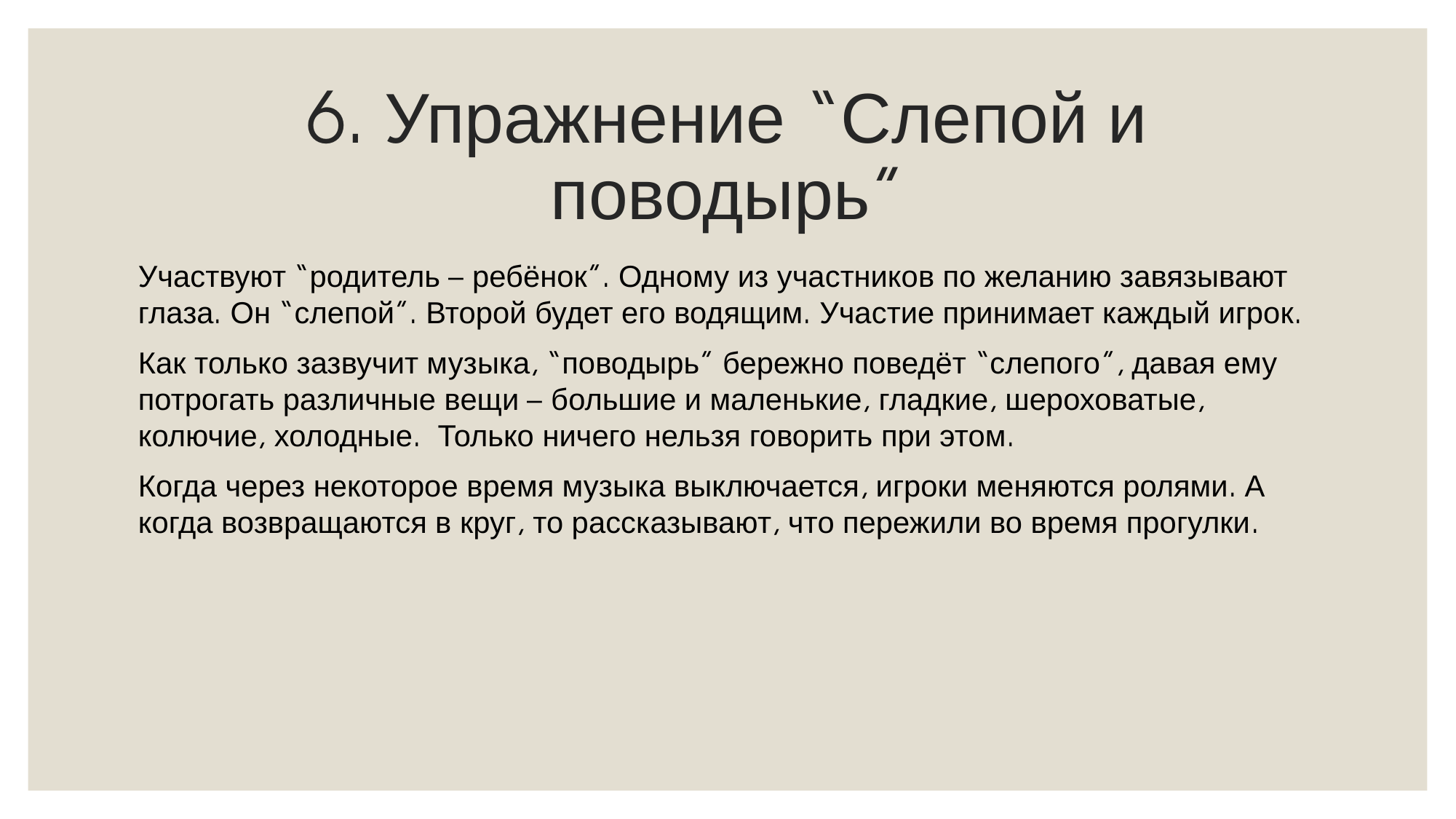

# 6. Упражнение “Слепой и поводырь”
Участвуют “родитель – ребёнок”. Одному из участников по желанию завязывают глаза. Он “слепой”. Второй будет его водящим. Участие принимает каждый игрок.
Как только зазвучит музыка, “поводырь” бережно поведёт “слепого”, давая ему потрогать различные вещи – большие и маленькие, гладкие, шероховатые, колючие, холодные.  Только ничего нельзя говорить при этом.
Когда через некоторое время музыка выключается, игроки меняются ролями. А когда возвращаются в круг, то рассказывают, что пережили во время прогулки.